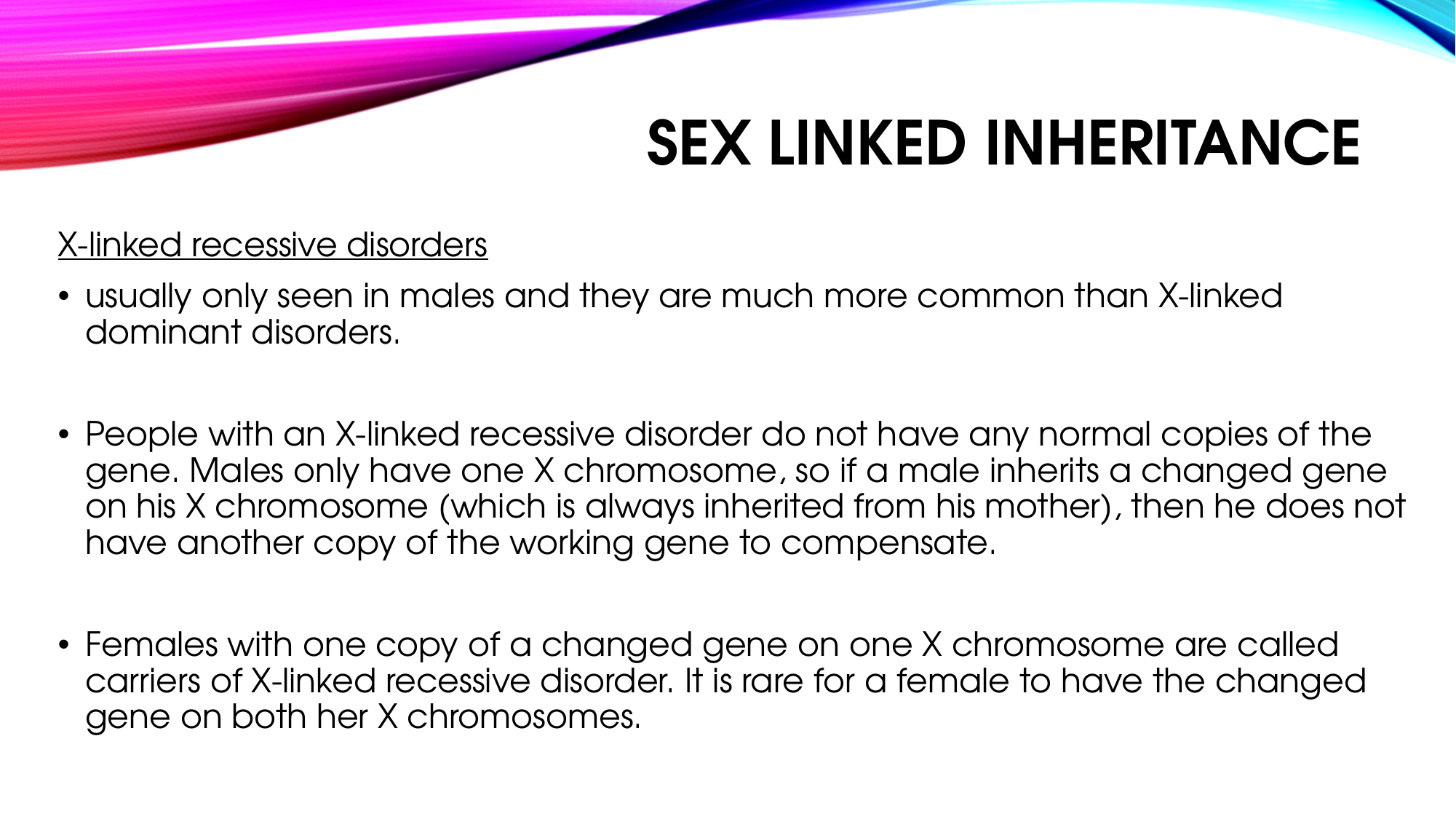

# Sex linked inheritance
X-linked recessive disorders
usually only seen in males and they are much more common than X-linked dominant disorders.

People with an X-linked recessive disorder do not have any normal copies of the gene. Males only have one X chromosome, so if a male inherits a changed gene on his X chromosome (which is always inherited from his mother), then he does not have another copy of the working gene to compensate.

Females with one copy of a changed gene on one X chromosome are called carriers of X-linked recessive disorder. It is rare for a female to have the changed gene on both her X chromosomes.